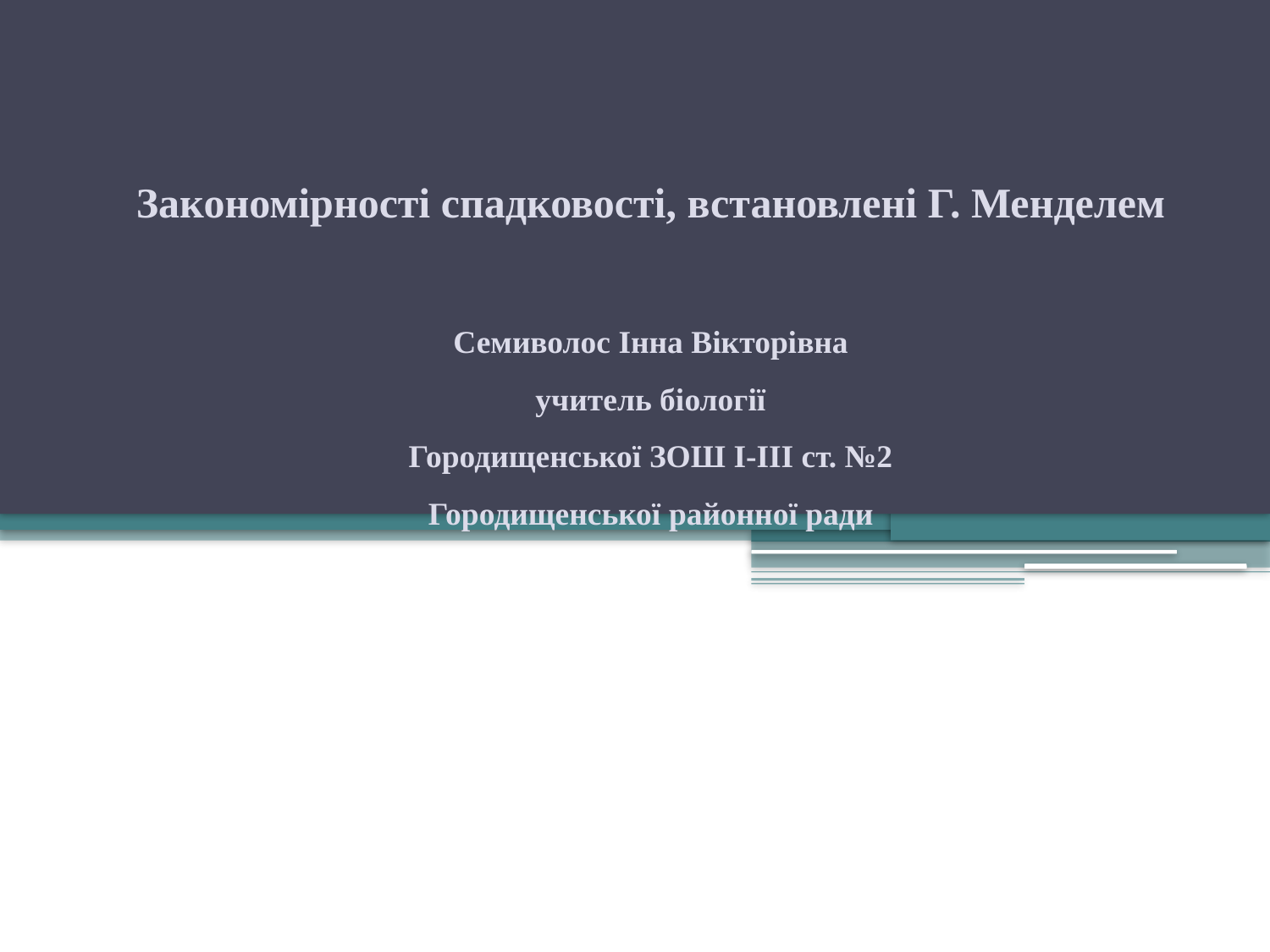

# Закономірності спадковості, встановлені Г. Менделем Семиволос Інна Вікторівна учитель біології Городищенської ЗОШ І-ІІІ ст. №2 Городищенської районної ради